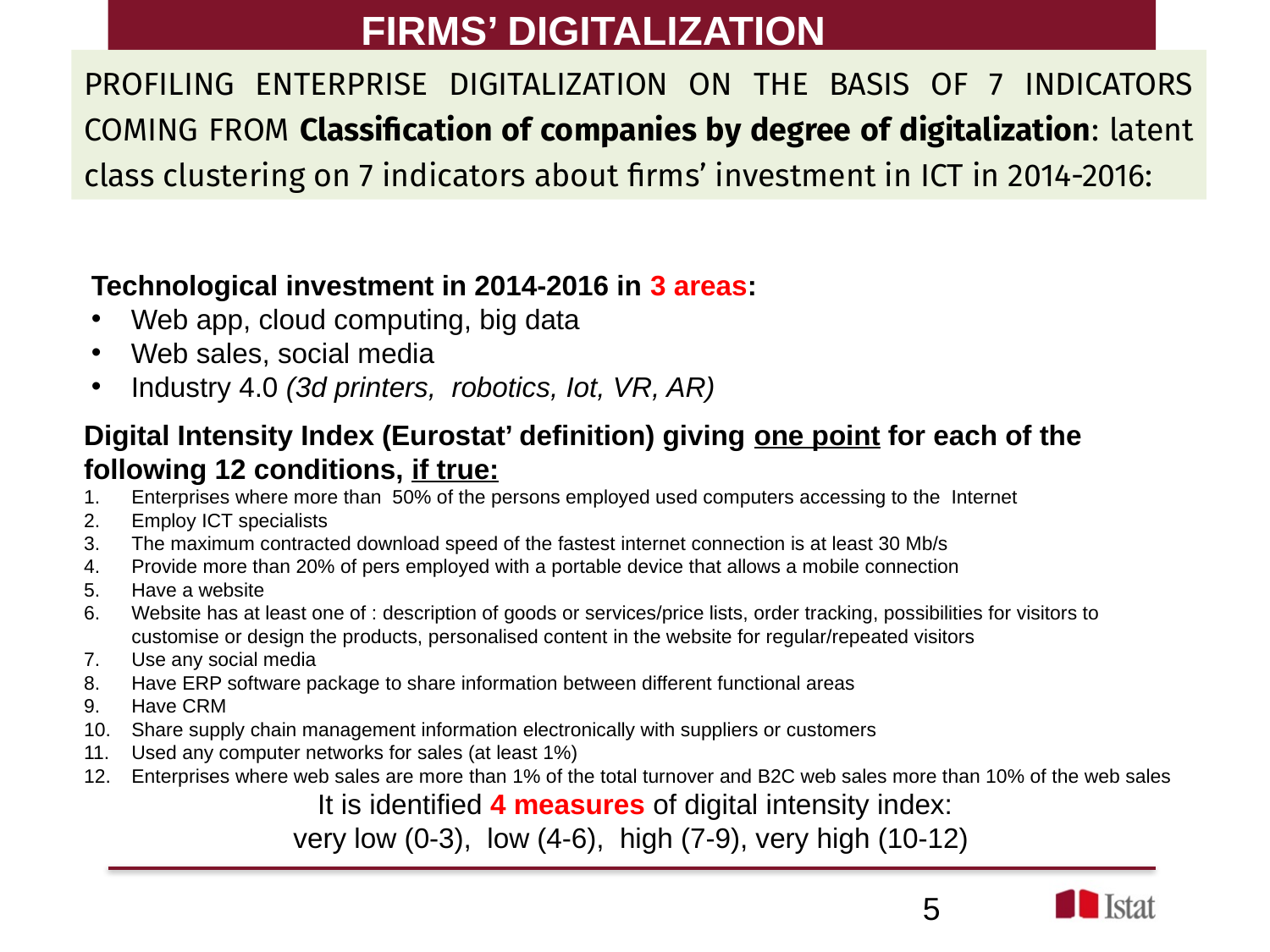

FIRMS’ DIGITALIZATION
PROFILING ENTERPRISE DIGITALIZATION ON THE BASIS OF 7 INDICATORS COMING FROM Classification of companies by degree of digitalization: latent class clustering on 7 indicators about firms’ investment in ICT in 2014-2016:

Technological investment in 2014-2016 in 3 areas:
Web app, cloud computing, big data
Web sales, social media
Industry 4.0 (3d printers,  robotics, Iot, VR, AR)
Digital Intensity Index (Eurostat’ definition) giving one point for each of the following 12 conditions, if true:
Enterprises where more than  50% of the persons employed used computers accessing to the  Internet
Employ ICT specialists
The maximum contracted download speed of the fastest internet connection is at least 30 Mb/s
Provide more than 20% of pers employed with a portable device that allows a mobile connection
Have a website
Website has at least one of : description of goods or services/price lists, order tracking, possibilities for visitors to customise or design the products, personalised content in the website for regular/repeated visitors
Use any social media
Have ERP software package to share information between different functional areas
Have CRM
Share supply chain management information electronically with suppliers or customers
Used any computer networks for sales (at least 1%)
Enterprises where web sales are more than 1% of the total turnover and B2C web sales more than 10% of the web sales
 It is identified 4 measures of digital intensity index:
very low (0-3),  low (4-6),  high (7-9), very high (10-12)

5